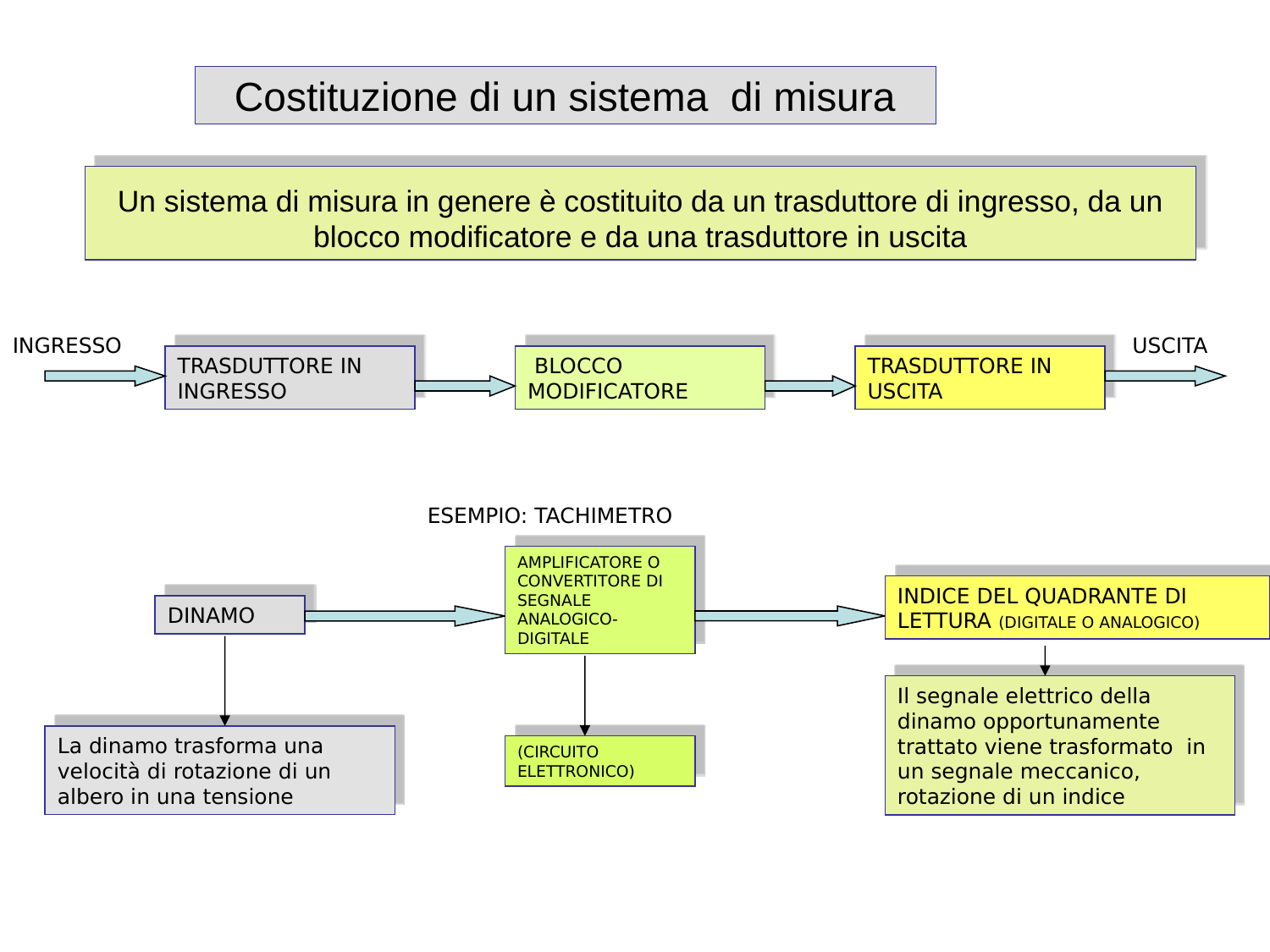

# Costituzione di un sistema  di misura
Un sistema di misura in genere è costituito da un trasduttore di ingresso, da un blocco modificatore e da una trasduttore in uscita
INGRESSO
USCITA
TRASDUTTORE IN INGRESSO
 BLOCCO MODIFICATORE
TRASDUTTORE IN USCITA

ESEMPIO: TACHIMETRO
AMPLIFICATORE O CONVERTITORE DI SEGNALE ANALOGICO-DIGITALE
INDICE DEL QUADRANTE DI LETTURA (DIGITALE O ANALOGICO)
DINAMO

Il segnale elettrico della dinamo opportunamente trattato viene trasformato  in un segnale meccanico, rotazione di un indice
La dinamo trasforma una velocità di rotazione di un albero in una tensione
(CIRCUITO ELETTRONICO)